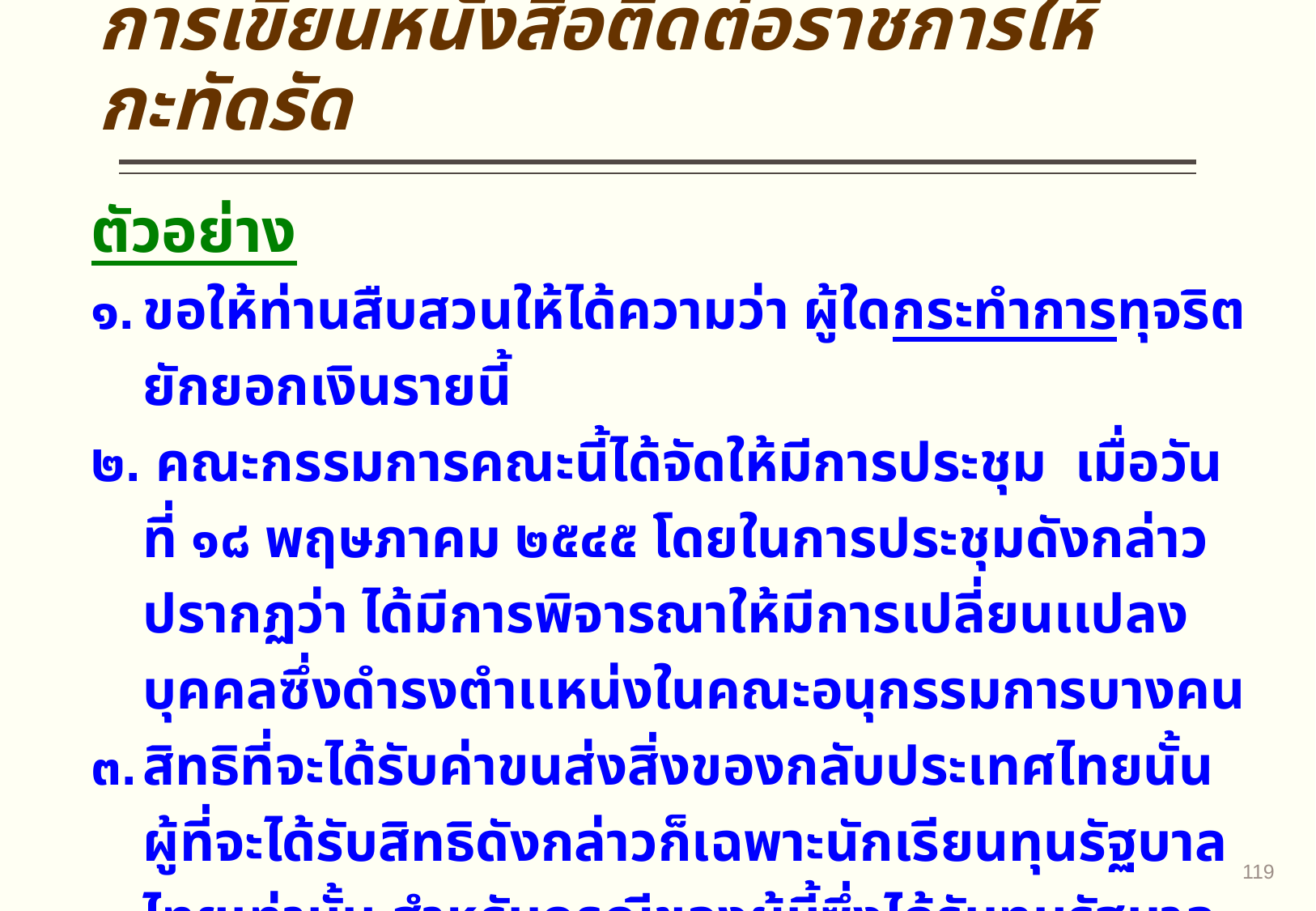

# การเขียนหนังสือติดต่อราชการให้กะทัดรัด
ตัวอย่าง
๑.	ขอให้ท่านสืบสวนให้ได้ความว่า ผู้ใดกระทำการทุจริตยักยอกเงินรายนี้
๒. คณะกรรมการคณะนี้ได้จัดให้มีการประชุม  เมื่อวันที่ ๑๘ พฤษภาคม ๒๕๔๕ โดยในการประชุมดังกล่าวปรากฏว่า ได้มีการพิจารณาให้มีการเปลี่ยนเเปลงบุคคลซึ่งดำรงตำเเหน่งในคณะอนุกรรมการบางคน
๓.	สิทธิที่จะได้รับค่าขนส่งสิ่งของกลับประเทศไทยนั้น ผู้ที่จะได้รับสิทธิดังกล่าวก็เฉพาะนักเรียนทุนรัฐบาลไทยเท่านั้น สำหรับกรณีของผู้นี้ซึ่งได้รับทุนรัฐบาลต่างประเทศไปศึกษาจึงไม่มีสิทธิได้รับค่าขนส่งสิ่งของดังกล่าว
119